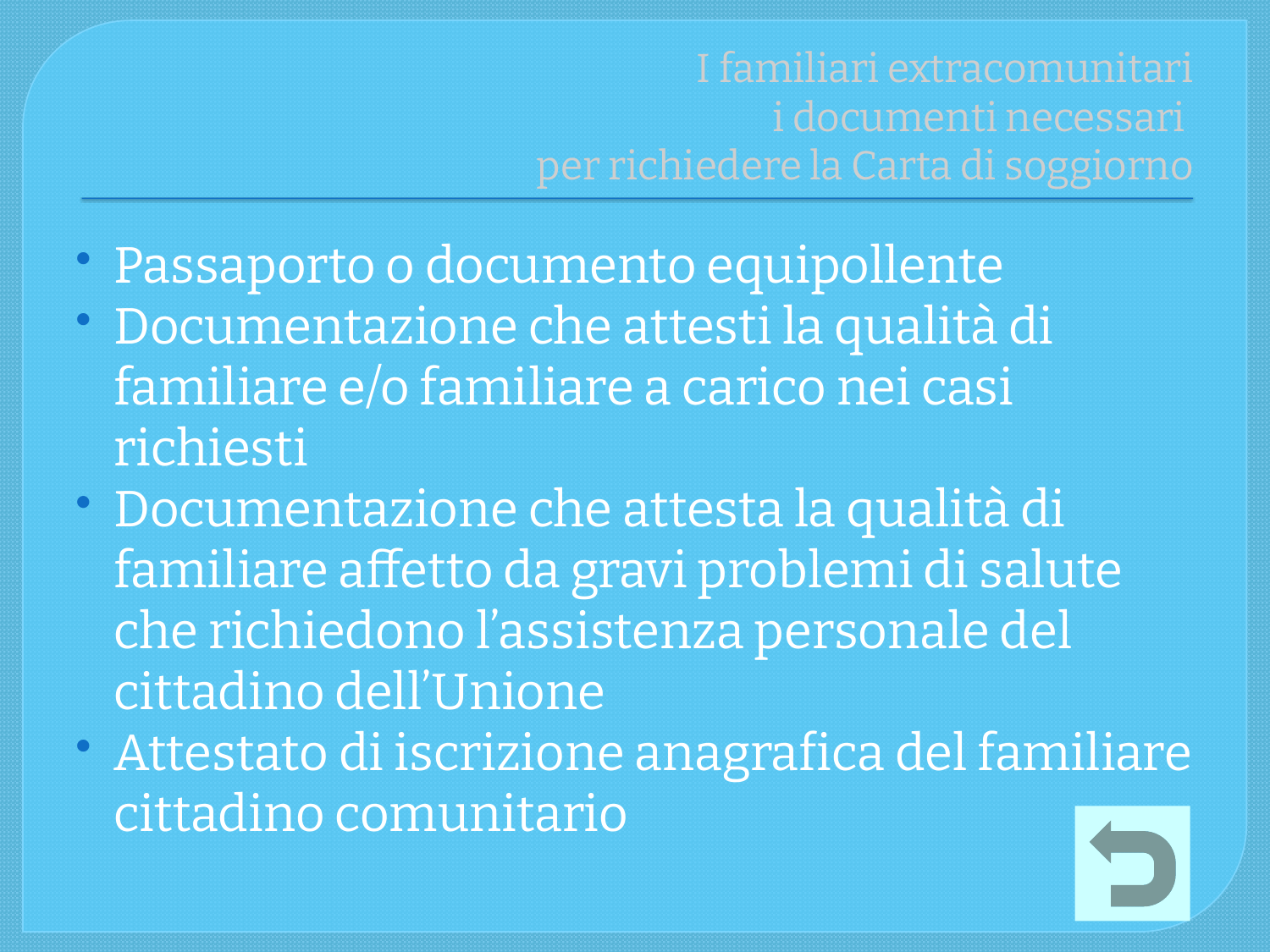

# I familiari extracomunitari i documenti necessari per richiedere la Carta di soggiorno
Passaporto o documento equipollente
Documentazione che attesti la qualità di familiare e/o familiare a carico nei casi richiesti
Documentazione che attesta la qualità di familiare affetto da gravi problemi di salute che richiedono l’assistenza personale del cittadino dell’Unione
Attestato di iscrizione anagrafica del familiare cittadino comunitario